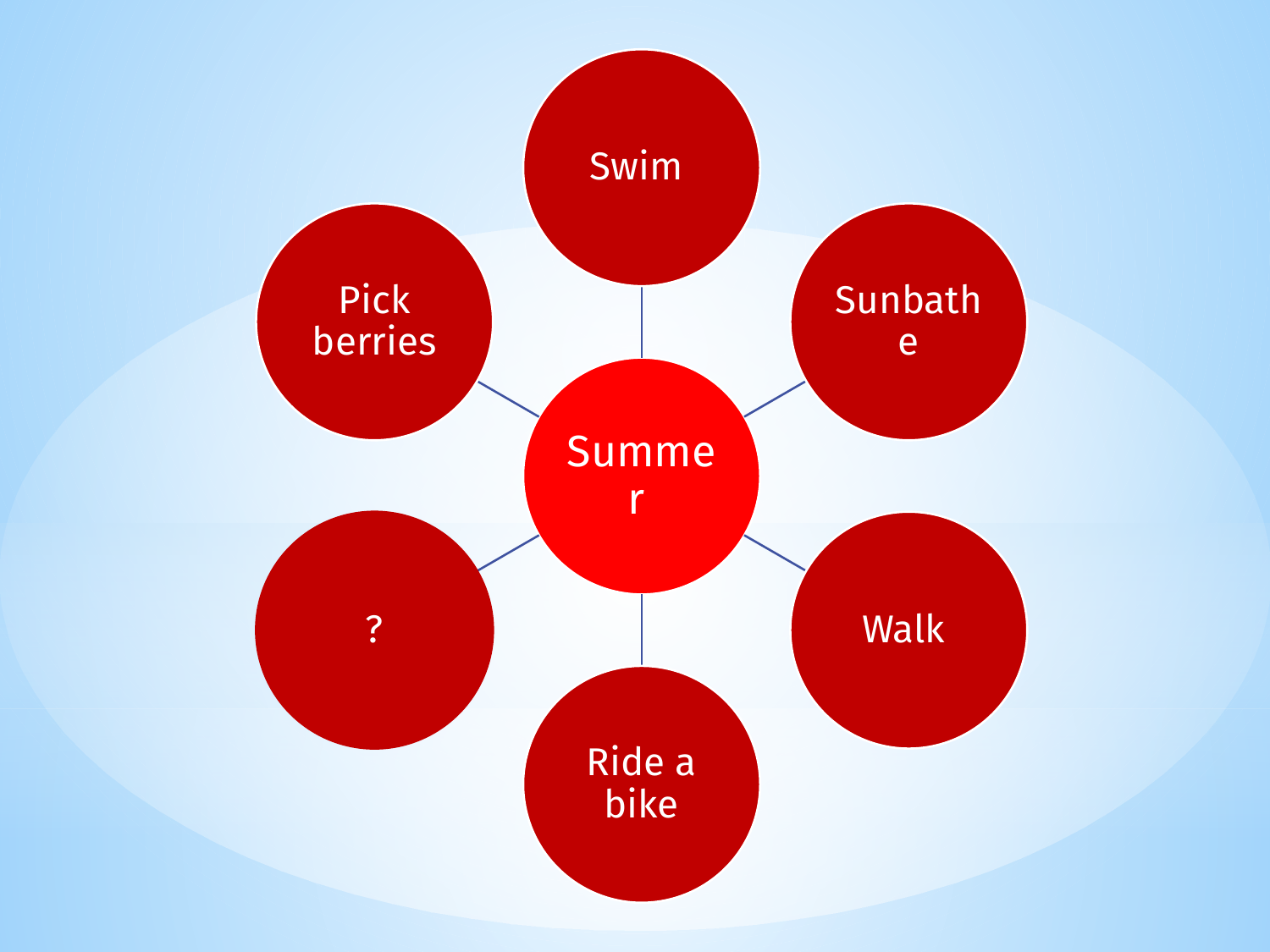

Summer

Swim

Sunbathe

Walk

Ride a bike

?

Pick berries